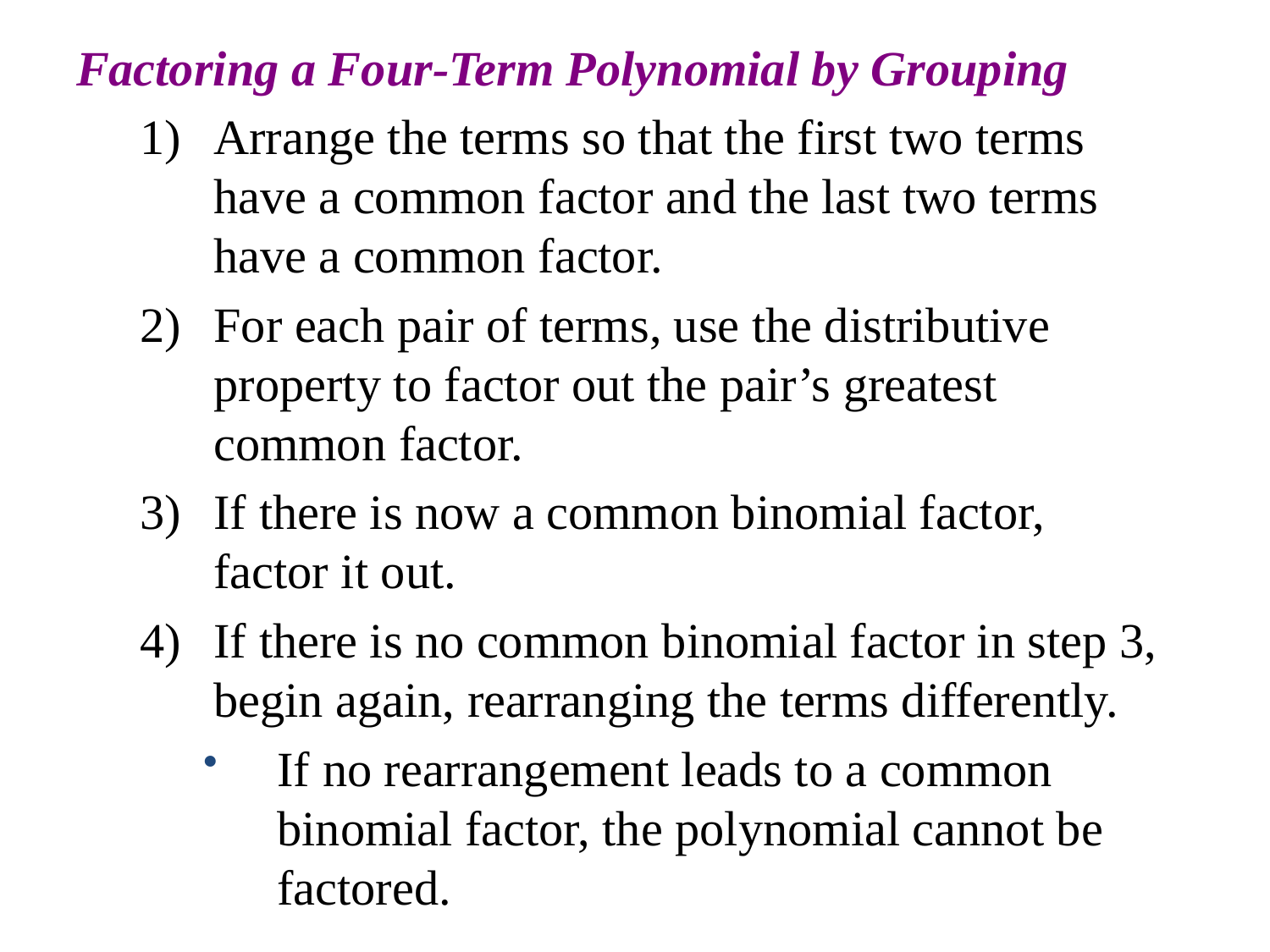

Factoring a Four-Term Polynomial by Grouping
Arrange the terms so that the first two terms have a common factor and the last two terms have a common factor.
For each pair of terms, use the distributive property to factor out the pair’s greatest common factor.
If there is now a common binomial factor, factor it out.
If there is no common binomial factor in step 3, begin again, rearranging the terms differently.
If no rearrangement leads to a common binomial factor, the polynomial cannot be factored.